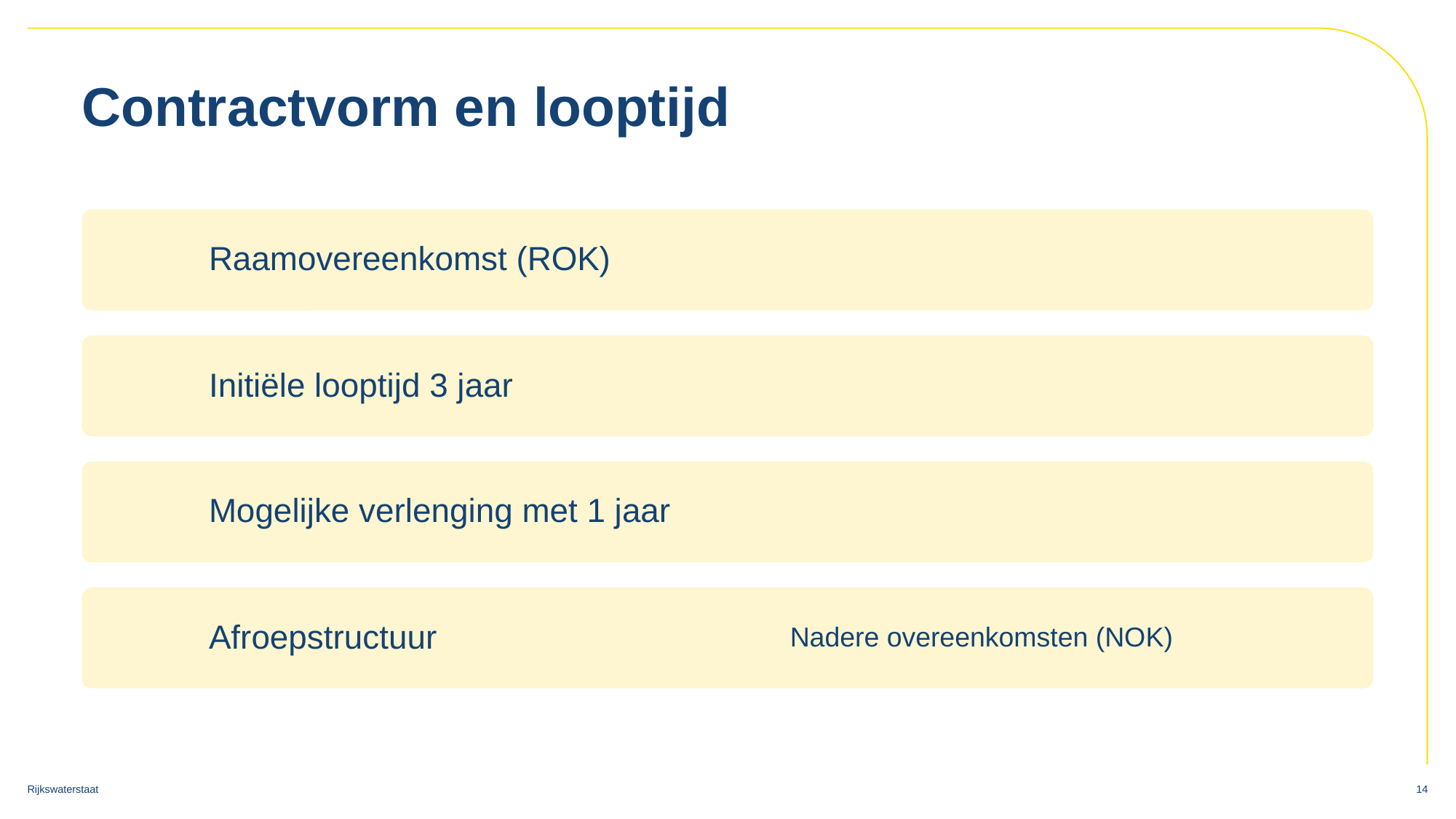

# Contractvorm en looptijd
Raamovereenkomst (ROK)
Initiële looptijd 3 jaar
Mogelijke verlenging met 1 jaar
Afroepstructuur
Nadere overeenkomsten (NOK)
14